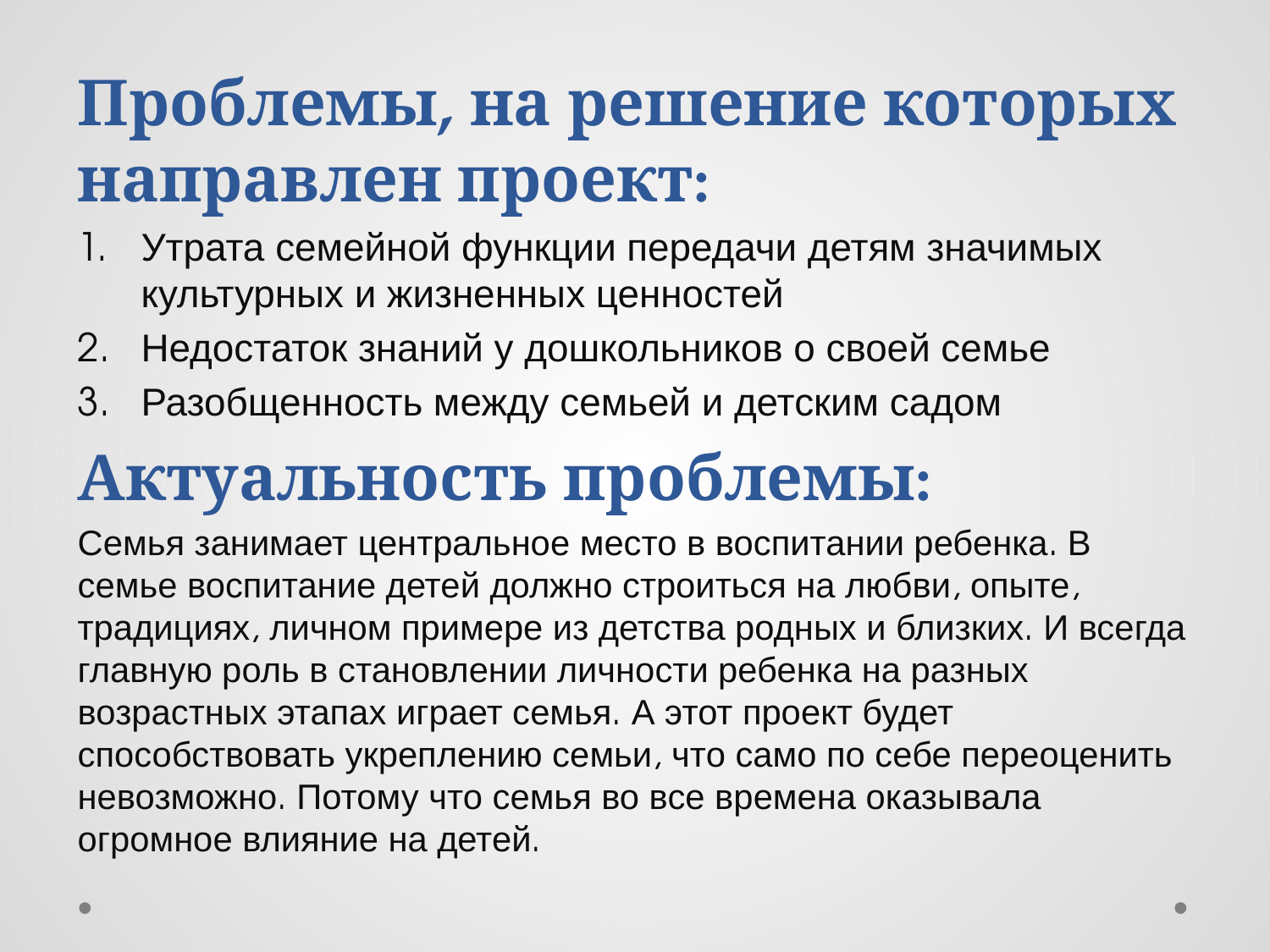

Проблемы, на решение которых направлен проект:
Утрата семейной функции передачи детям значимых культурных и жизненных ценностей
Недостаток знаний у дошкольников о своей семье
Разобщенность между семьей и детским садом
Актуальность проблемы:
Семья занимает центральное место в воспитании ребенка. В семье воспитание детей должно строиться на любви, опыте, традициях, личном примере из детства родных и близких. И всегда главную роль в становлении личности ребенка на разных возрастных этапах играет семья. А этот проект будет способствовать укреплению семьи, что само по себе переоценить невозможно. Потому что семья во все времена оказывала огромное влияние на детей.